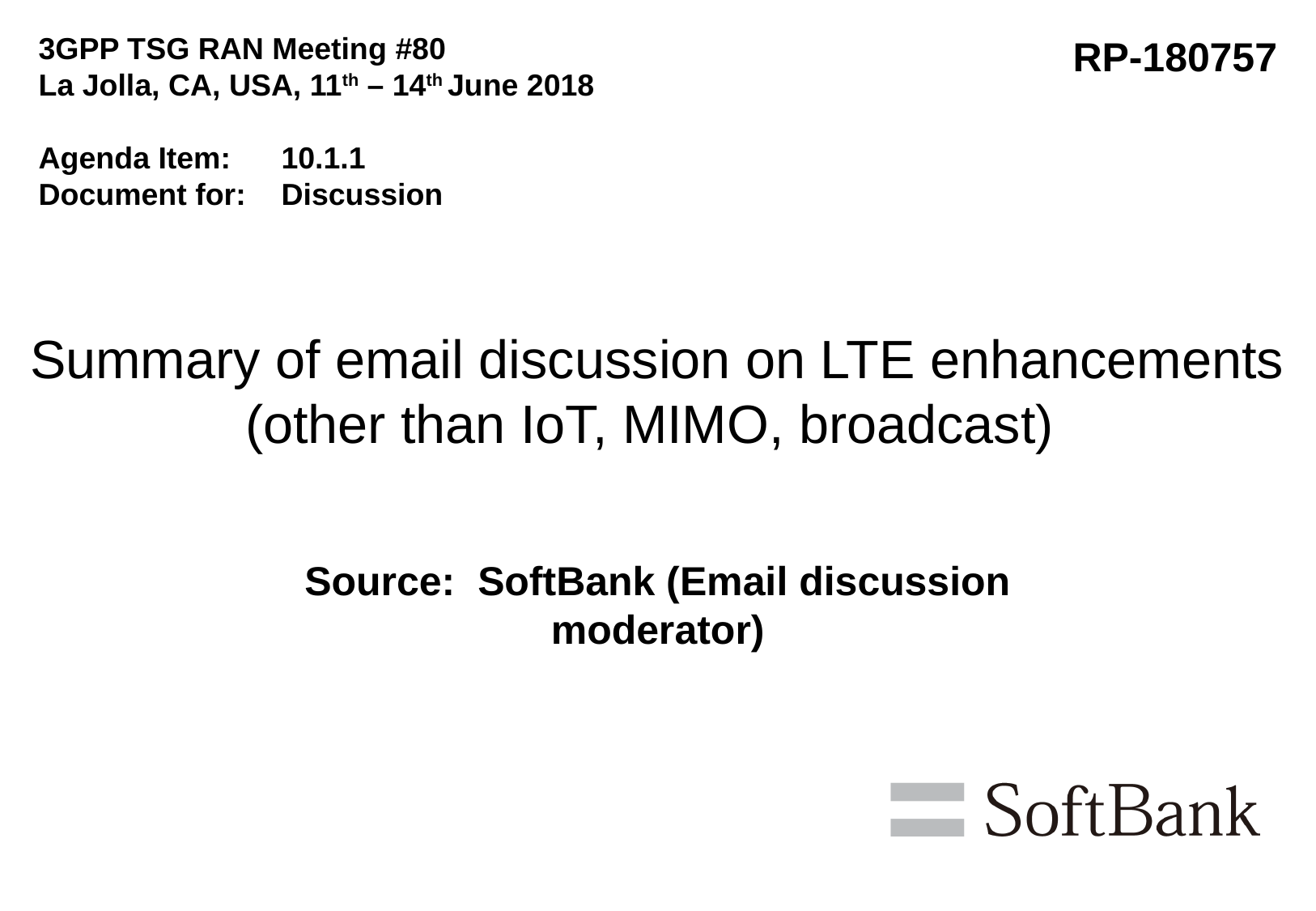

3GPP TSG RAN Meeting #80
La Jolla, CA, USA, 11th – 14th June 2018

Agenda Item:	10.1.1
Document for:	Discussion
RP-180757
# Summary of email discussion on LTE enhancements (other than IoT, MIMO, broadcast)
Source:  SoftBank (Email discussion moderator)